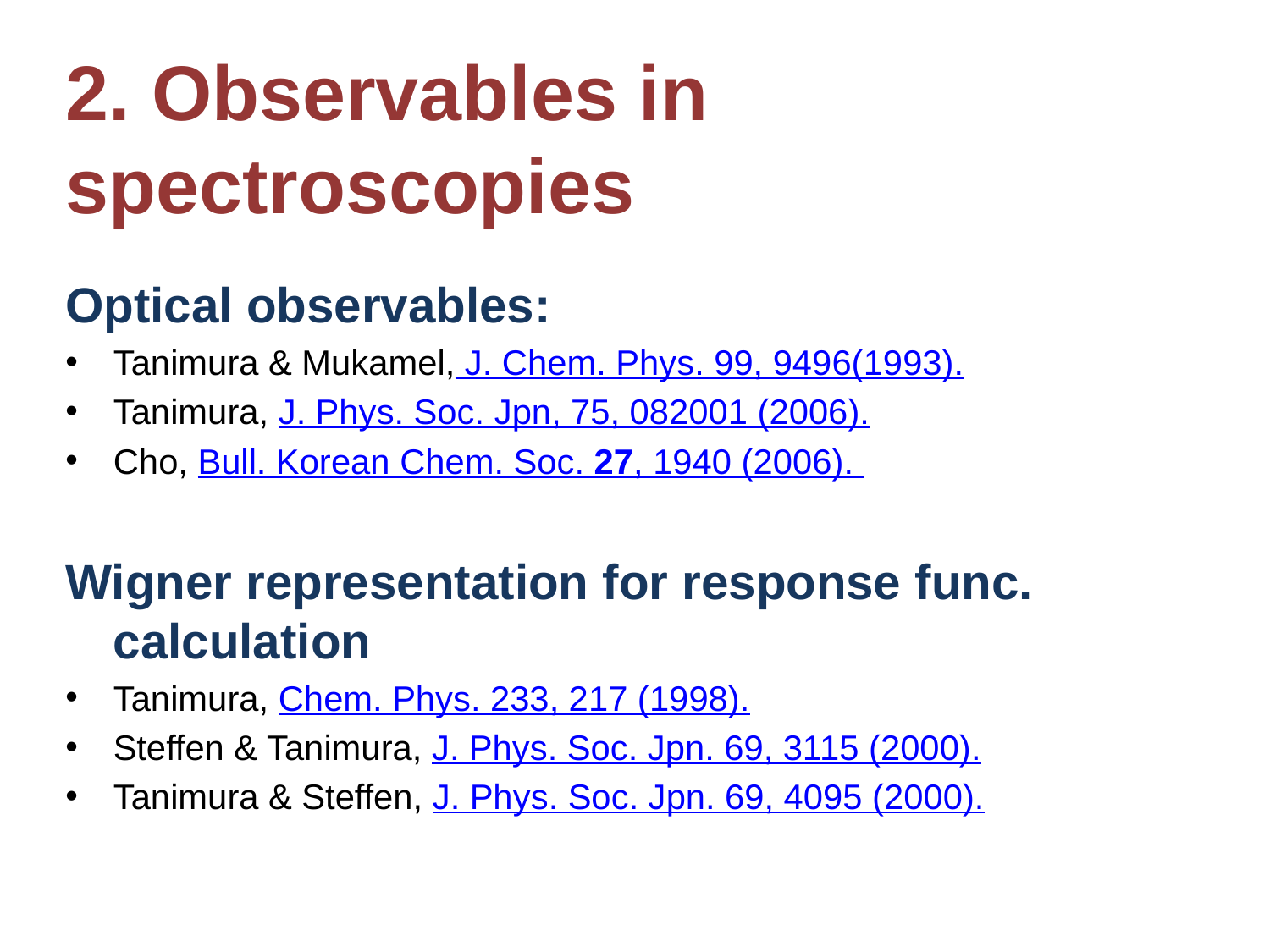

# 2. Observables in spectroscopies
Optical observables:
Tanimura & Mukamel, J. Chem. Phys. 99, 9496(1993).
Tanimura, J. Phys. Soc. Jpn, 75, 082001 (2006).
Cho, Bull. Korean Chem. Soc. 27, 1940 (2006).

Wigner representation for response func. calculation
Tanimura, Chem. Phys. 233, 217 (1998).
Steffen & Tanimura, J. Phys. Soc. Jpn. 69, 3115 (2000).
Tanimura & Steffen, J. Phys. Soc. Jpn. 69, 4095 (2000).